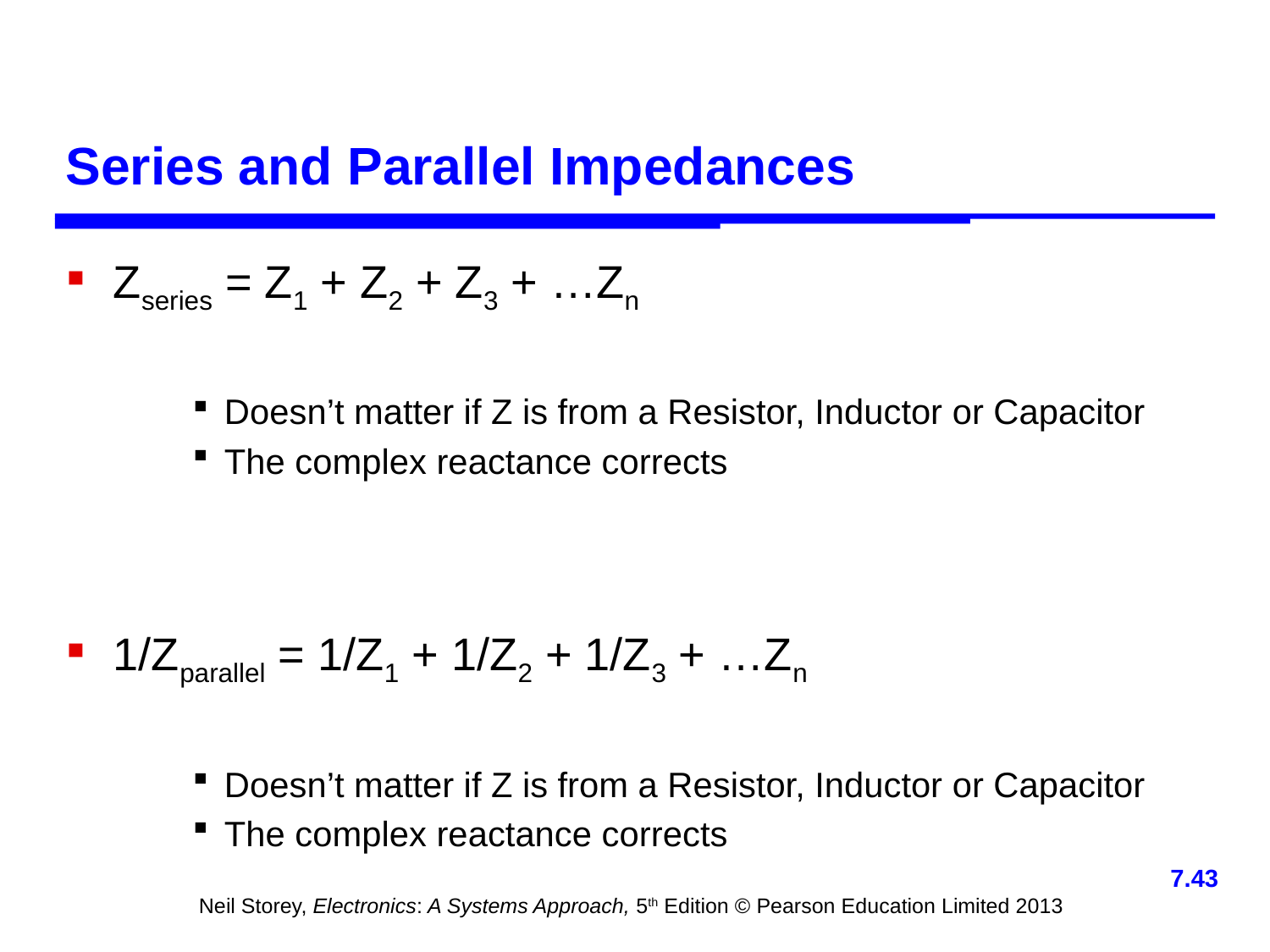

# Series and Parallel Impedances
Zseries = Z1 + Z2 + Z3 + …Zn

Doesn’t matter if Z is from a Resistor, Inductor or Capacitor
The complex reactance corrects

1/Zparallel = 1/Z1 + 1/Z2 + 1/Z3 + …Zn

Doesn’t matter if Z is from a Resistor, Inductor or Capacitor
The complex reactance corrects